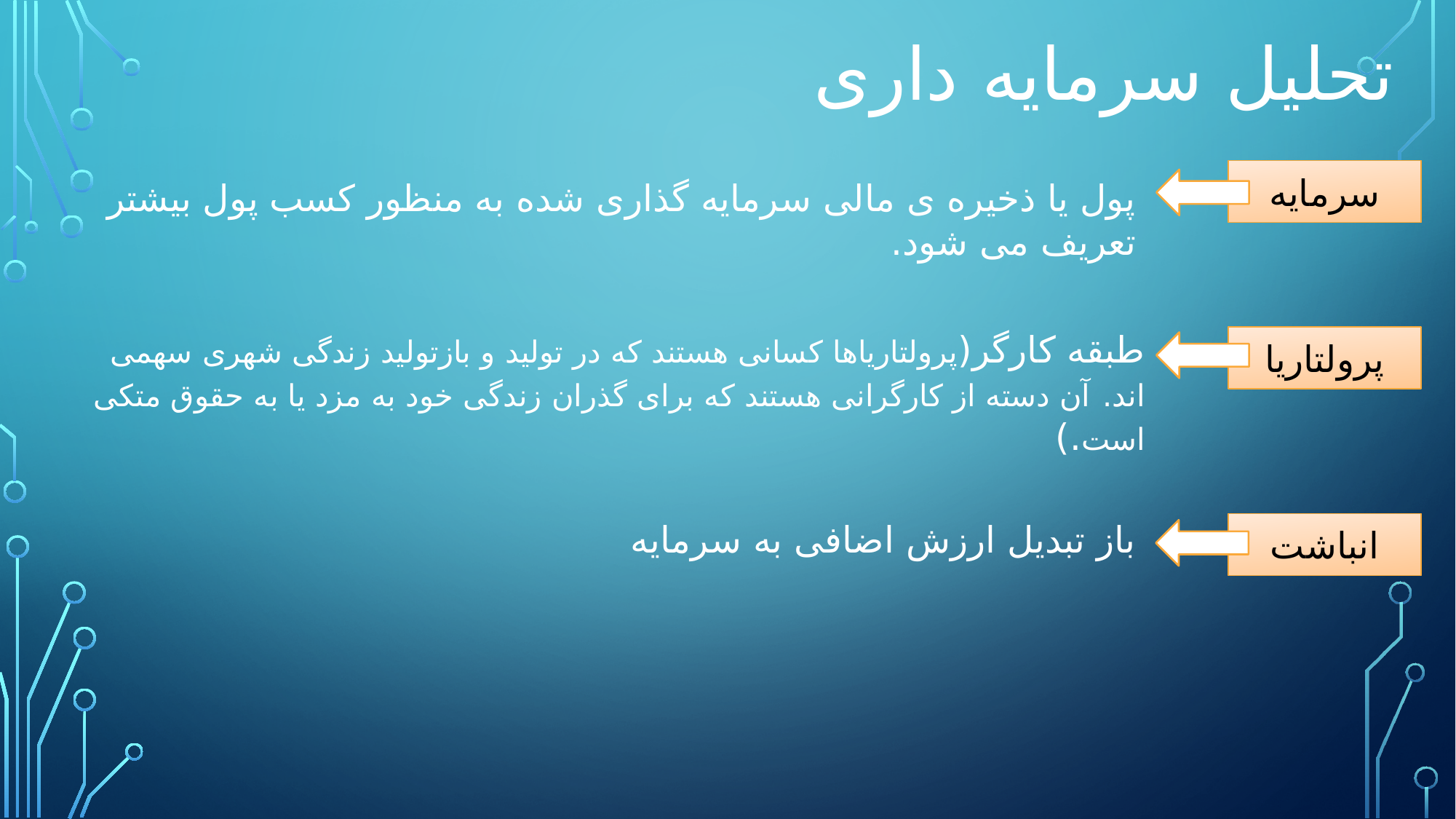

تحلیل سرمایه داری
سرمایه
پول یا ذخیره ی مالی سرمایه گذاری شده به منظور کسب پول بیشتر تعریف می شود.

طبقه کارگر(پرولتاریاها کسانی هستند که در تولید و بازتولید زندگی شهری سهمی اند. آن دسته از کارگرانی هستند که برای گذران زندگی خود به مزد یا به حقوق متکی است.)
پرولتاریا

باز تبدیل ارزش اضافی به سرمایه
انباشت